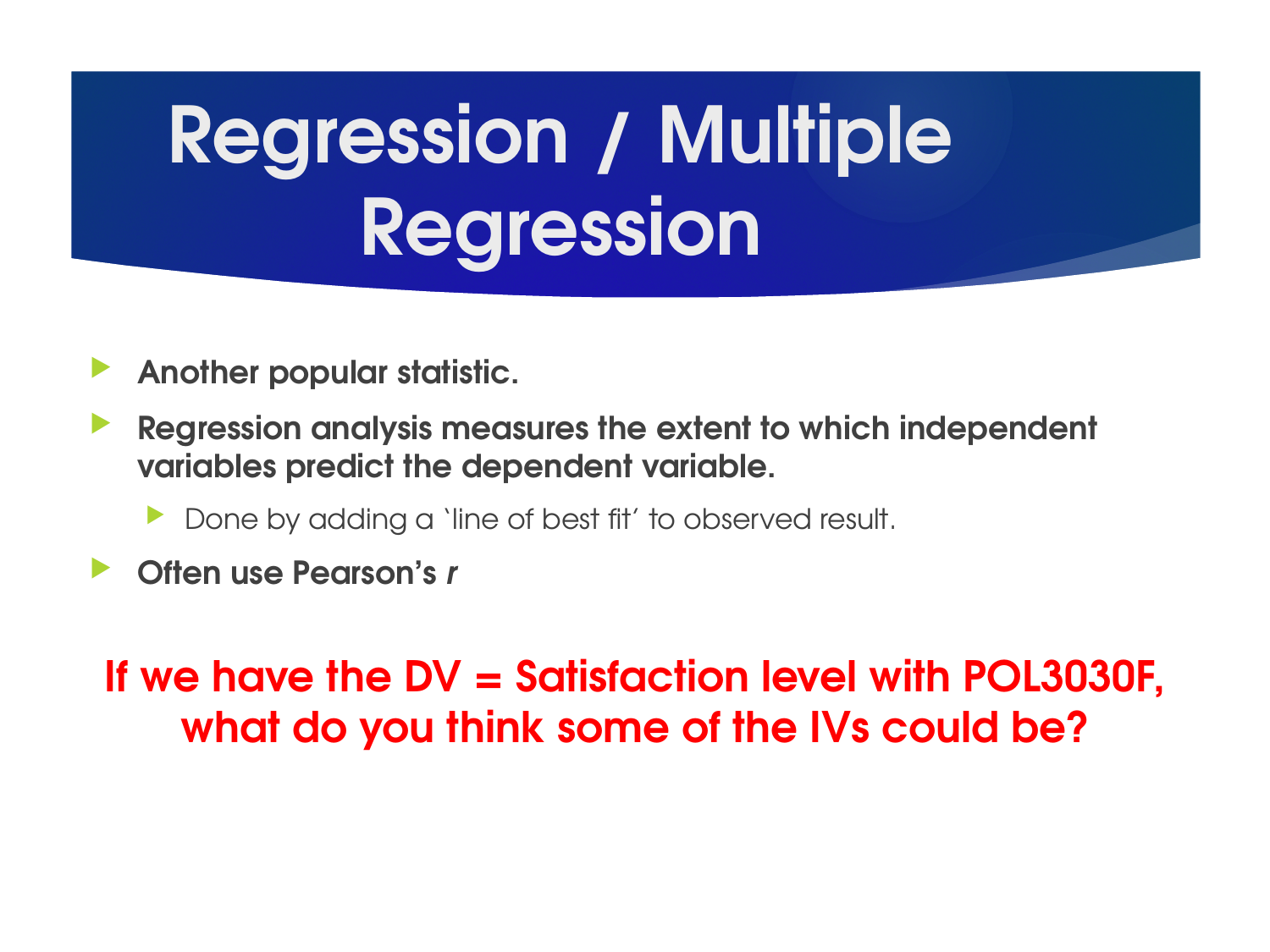

# Regression / Multiple Regression
Another popular statistic.
Regression analysis measures the extent to which independent variables predict the dependent variable.
Done by adding a ‘line of best fit’ to observed result.
Often use Pearson’s r

If we have the DV = Satisfaction level with POL3030F, what do you think some of the IVs could be?